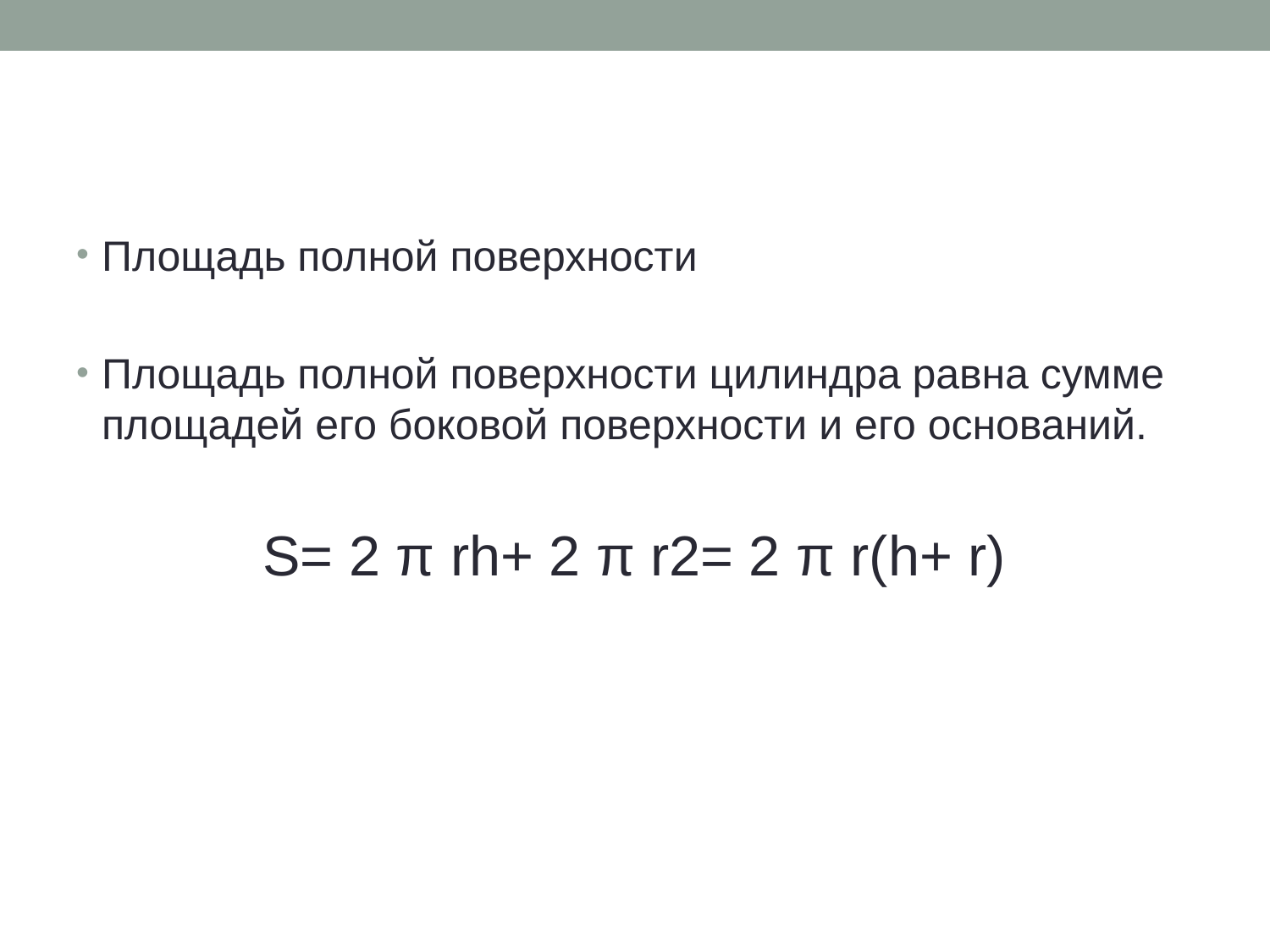

#
Площадь полной поверхности

Площадь полной поверхности цилиндра равна сумме площадей его боковой поверхности и его оснований.

S= 2 π rh+ 2 π r2= 2 π r(h+ r)